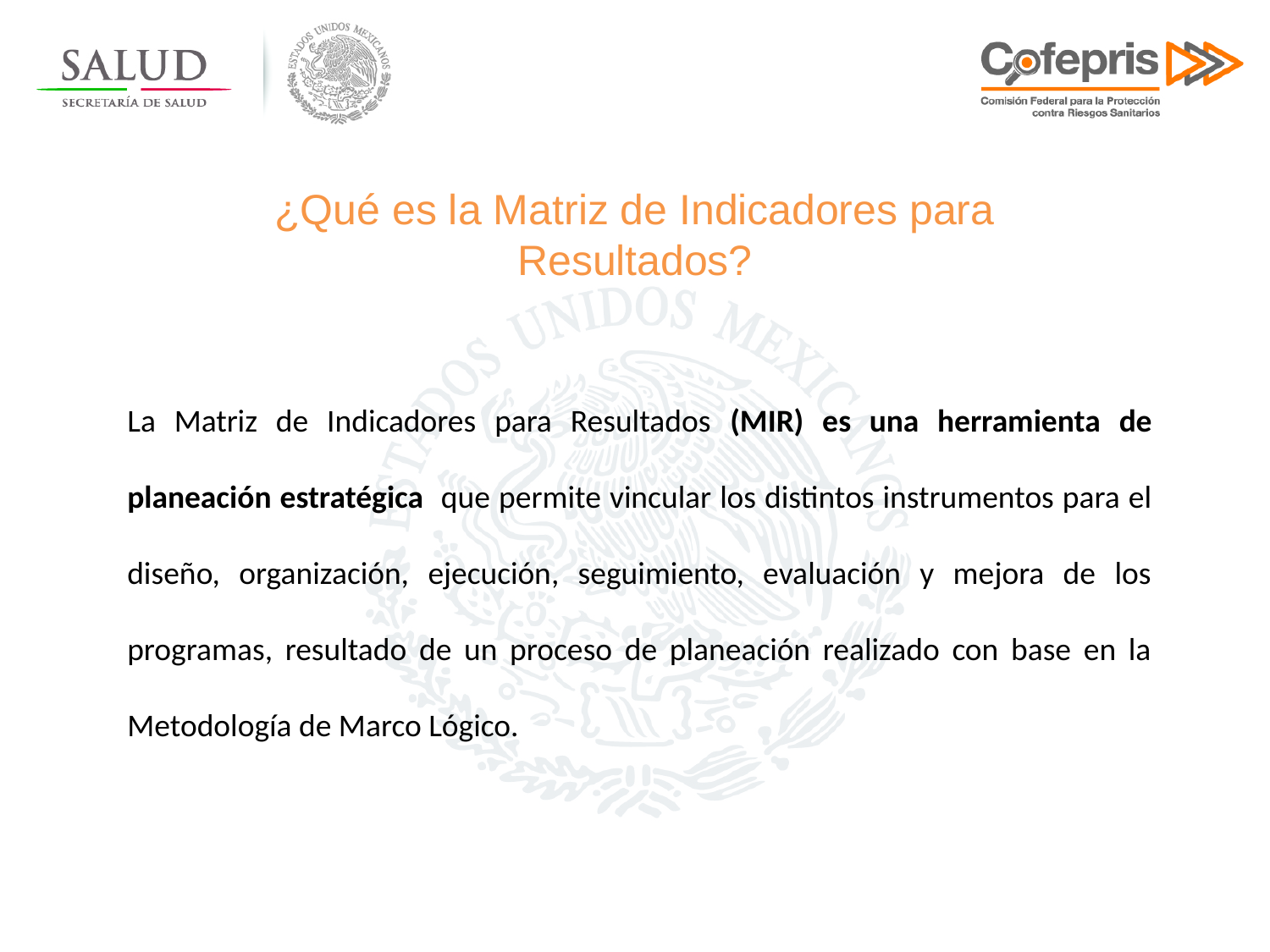

¿Qué es la Matriz de Indicadores para Resultados?
La Matriz de Indicadores para Resultados (MIR) es una herramienta de planeación estratégica  que permite vincular los distintos instrumentos para el diseño, organización, ejecución, seguimiento, evaluación y mejora de los programas, resultado de un proceso de planeación realizado con base en la Metodología de Marco Lógico.